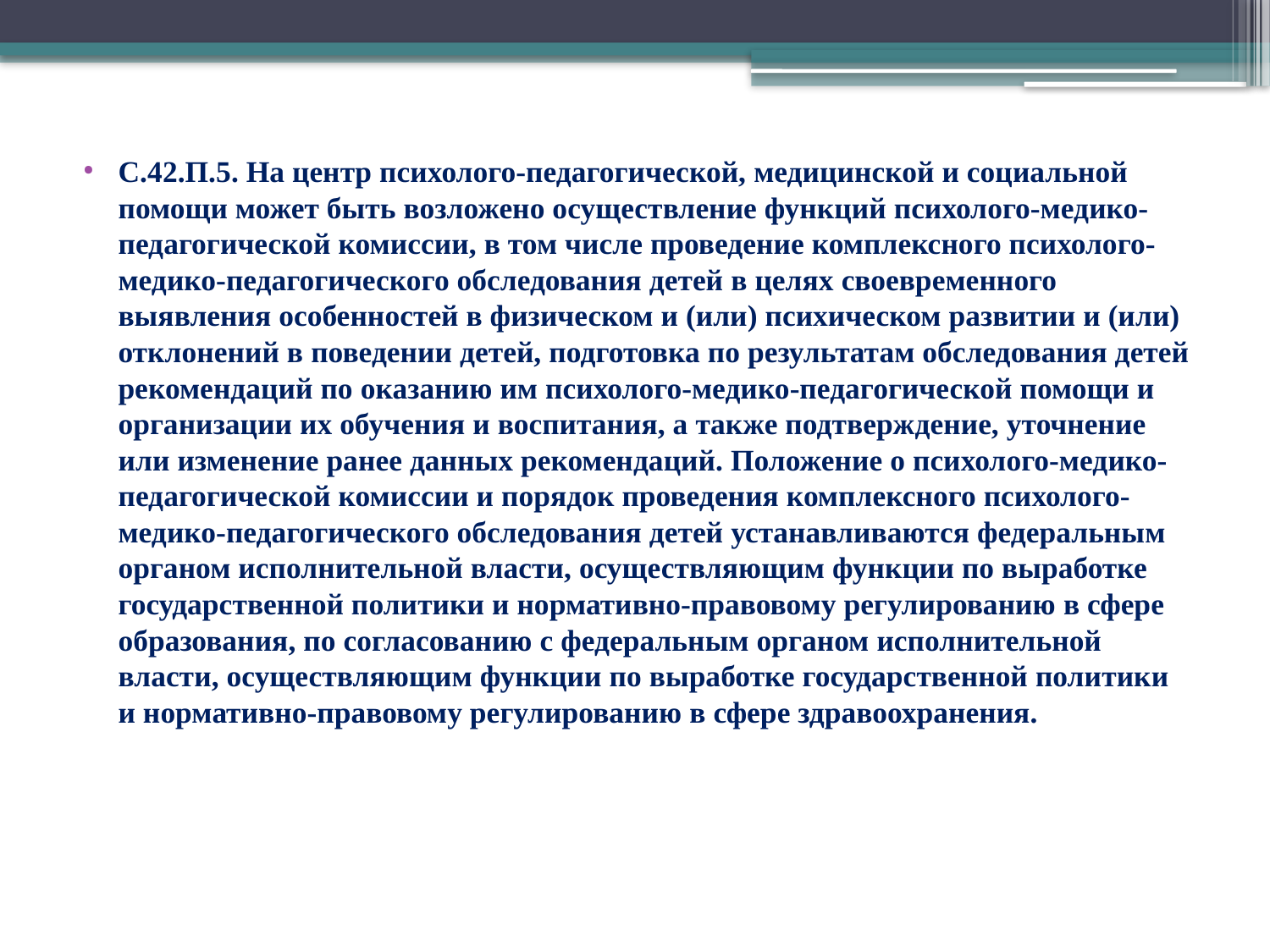

С.42.П.5. На центр психолого-педагогической, медицинской и социальной помощи может быть возложено осуществление функций психолого-медико-педагогической комиссии, в том числе проведение комплексного психолого-медико-педагогического обследования детей в целях своевременного выявления особенностей в физическом и (или) психическом развитии и (или) отклонений в поведении детей, подготовка по результатам обследования детей рекомендаций по оказанию им психолого-медико-педагогической помощи и организации их обучения и воспитания, а также подтверждение, уточнение или изменение ранее данных рекомендаций. Положение о психолого-медико-педагогической комиссии и порядок проведения комплексного психолого-медико-педагогического обследования детей устанавливаются федеральным органом исполнительной власти, осуществляющим функции по выработке государственной политики и нормативно-правовому регулированию в сфере образования, по согласованию с федеральным органом исполнительной власти, осуществляющим функции по выработке государственной политики и нормативно-правовому регулированию в сфере здравоохранения.

#